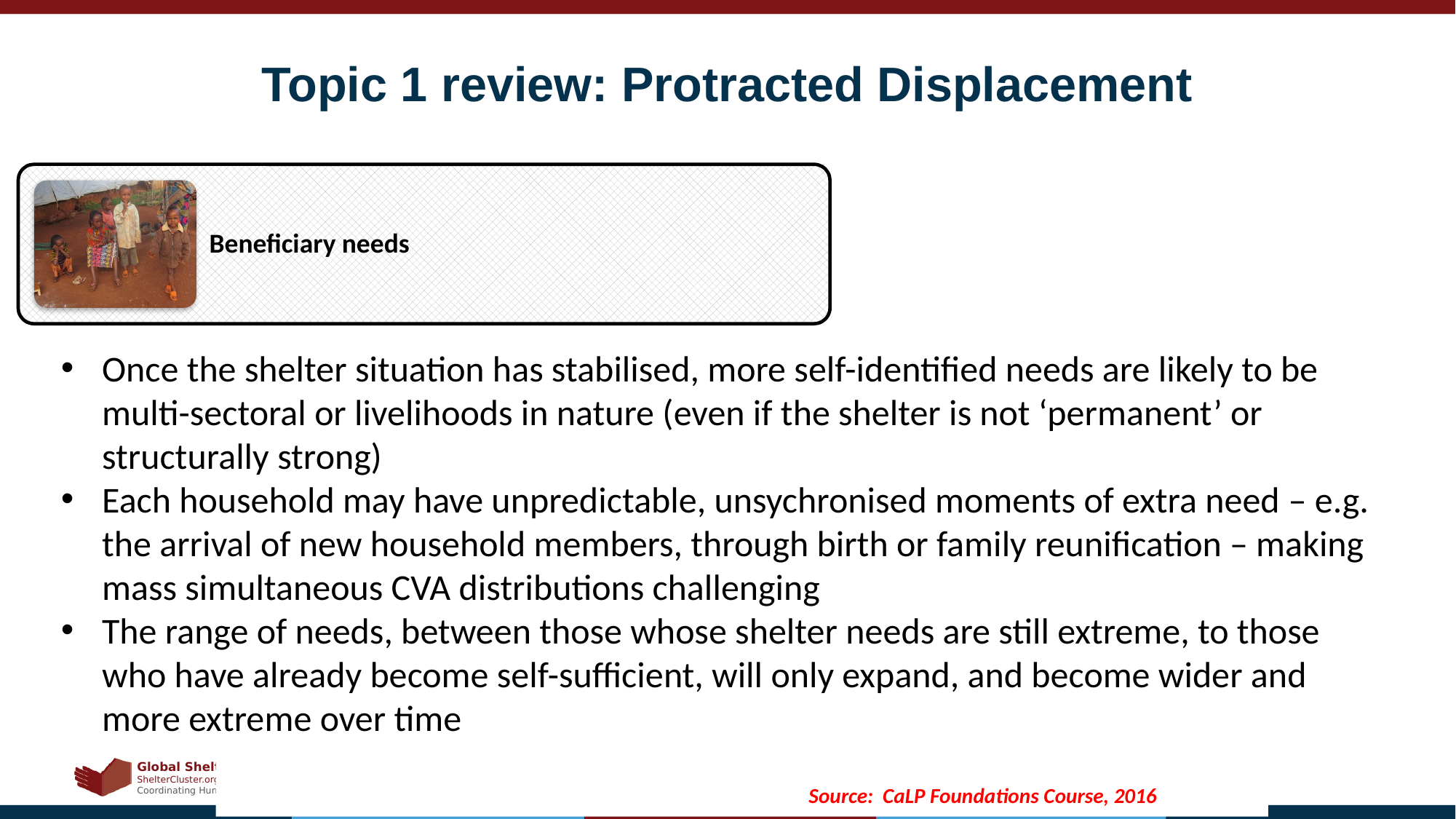

# Topic 1 review: Protracted Displacement
Beneficiary needs
Once the shelter situation has stabilised, more self-identified needs are likely to be multi-sectoral or livelihoods in nature (even if the shelter is not ‘permanent’ or structurally strong)
Each household may have unpredictable, unsychronised moments of extra need – e.g. the arrival of new household members, through birth or family reunification – making mass simultaneous CVA distributions challenging
The range of needs, between those whose shelter needs are still extreme, to those who have already become self-sufficient, will only expand, and become wider and more extreme over time

Source:  CaLP Foundations Course, 2016